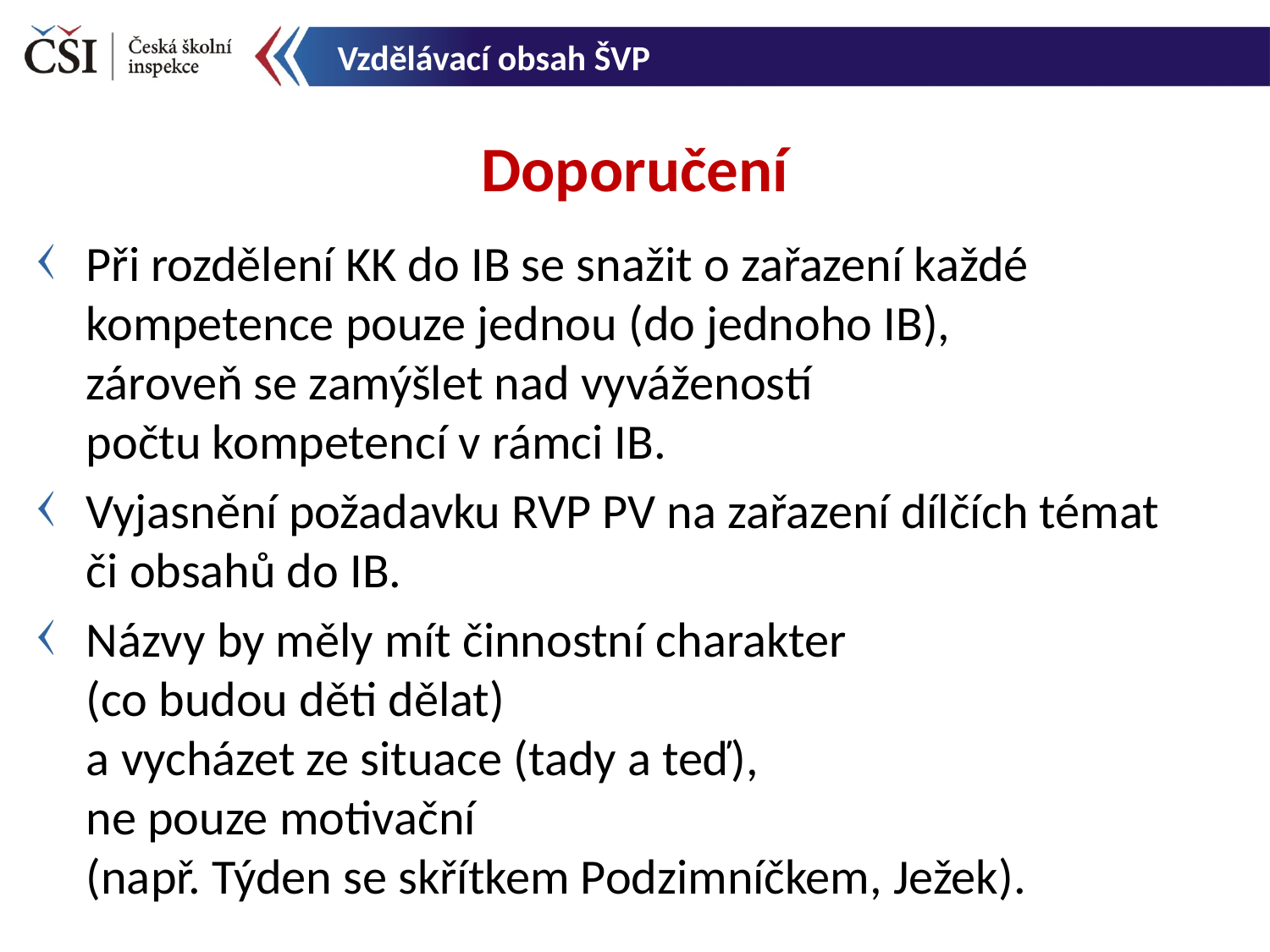

Vzdělávací obsah ŠVP

Doporučení

Při rozdělení KK do IB se snažit o zařazení každé kompetence pouze jednou (do jednoho IB),
zároveň se zamýšlet nad vyvážeností
počtu kompetencí v rámci IB.
Vyjasnění požadavku RVP PV na zařazení dílčích témat
či obsahů do IB.
Názvy by měly mít činnostní charakter
(co budou děti dělat)
a vycházet ze situace (tady a teď),
ne pouze motivační
(např. Týden se skřítkem Podzimníčkem, Ježek).